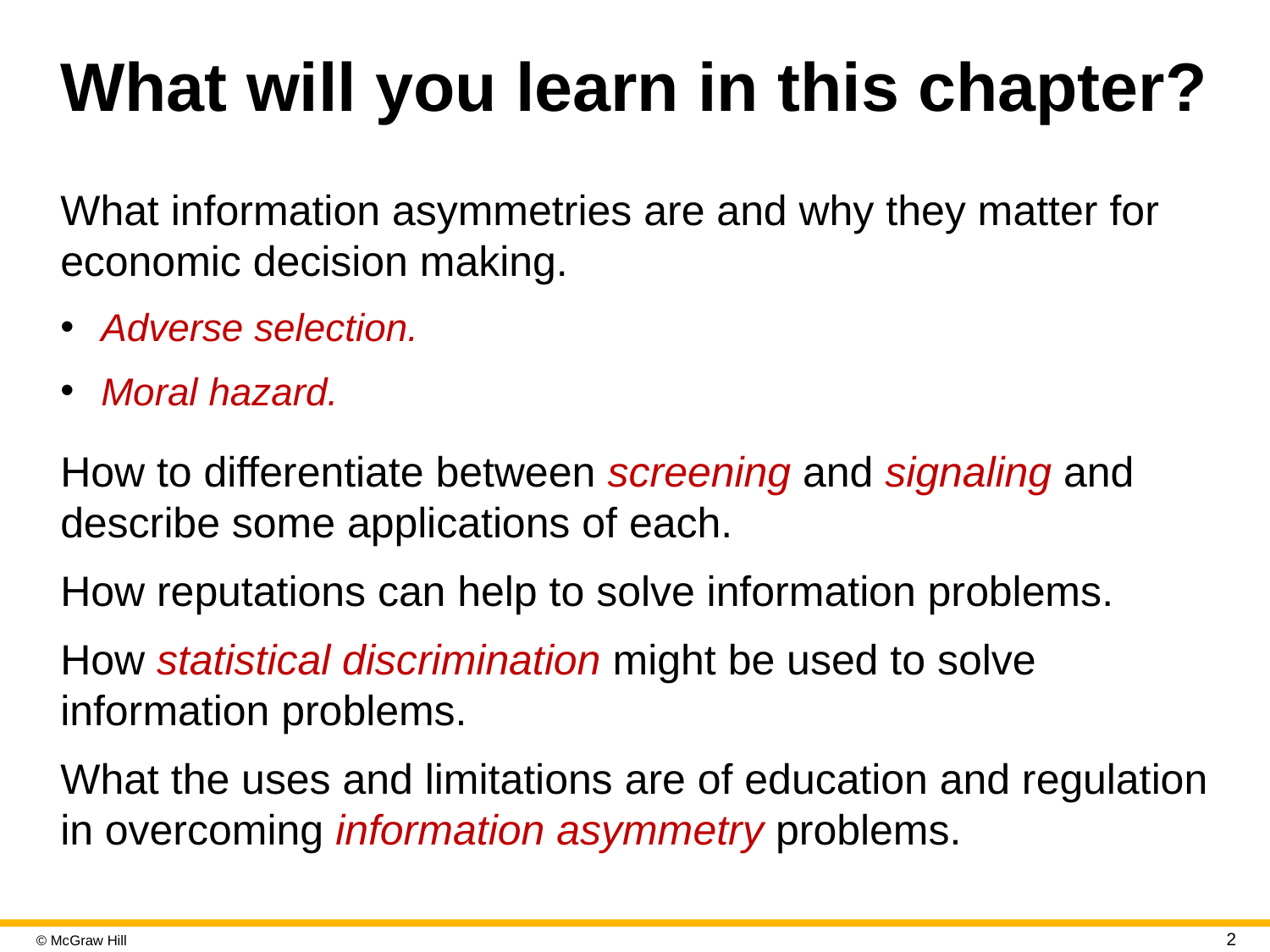

# What will you learn in this chapter?
What information asymmetries are and why they matter for economic decision making.
Adverse selection.
Moral hazard.
How to differentiate between screening and signaling and describe some applications of each.
How reputations can help to solve information problems.
How statistical discrimination might be used to solve information problems.
What the uses and limitations are of education and regulation in overcoming information asymmetry problems.